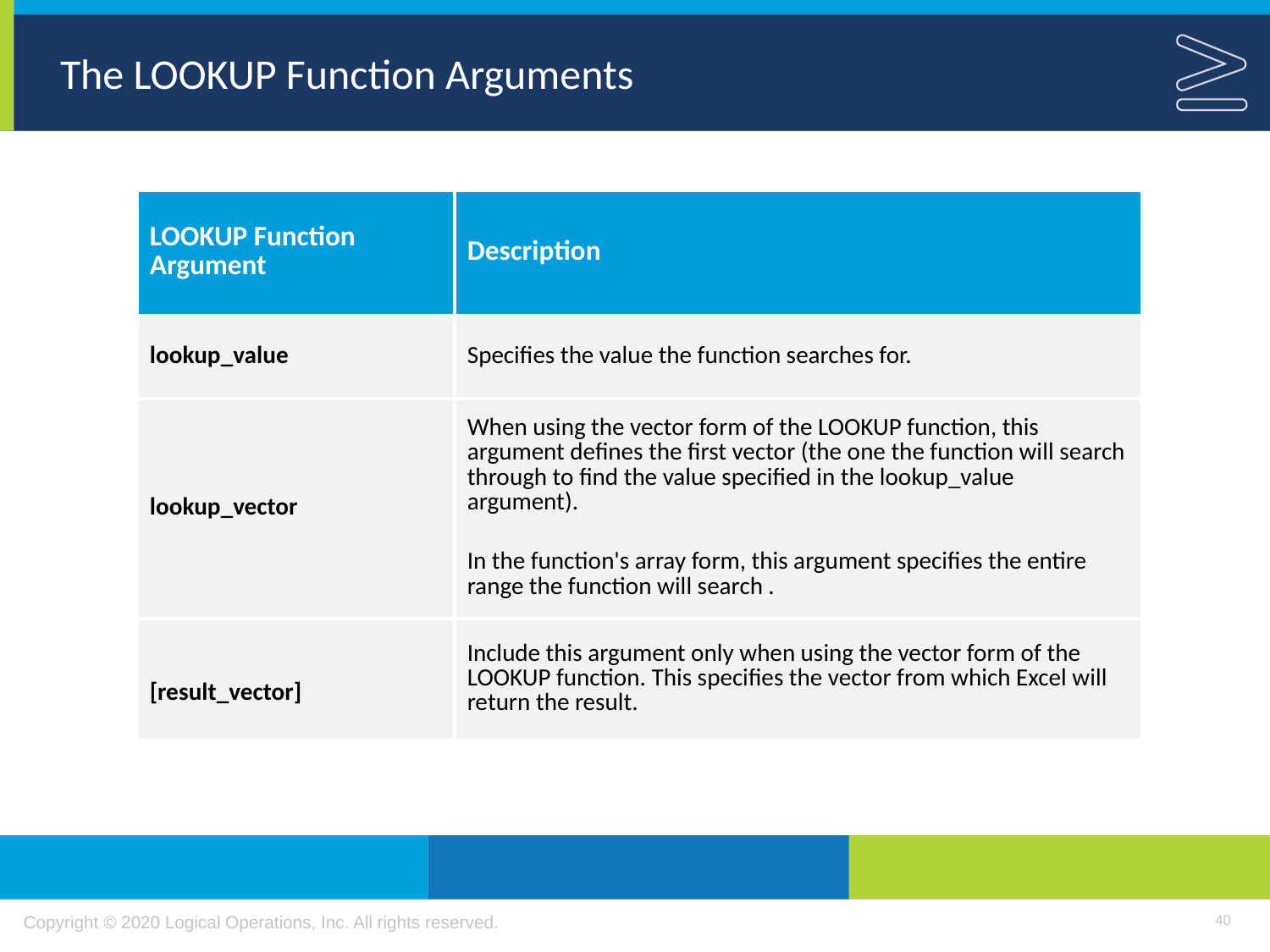

# The LOOKUP Function Arguments
| LOOKUP Function Argument | Description |
| --- | --- |
| lookup\_value | Specifies the value the function searches for. |
| lookup\_vector | When using the vector form of the LOOKUP function, this argument defines the first vector (the one the function will search through to find the value specified in the lookup\_value argument). In the function's array form, this argument specifies the entire range the function will search . |
| [result\_vector] | Include this argument only when using the vector form of the LOOKUP function. This specifies the vector from which Excel will return the result. |
40